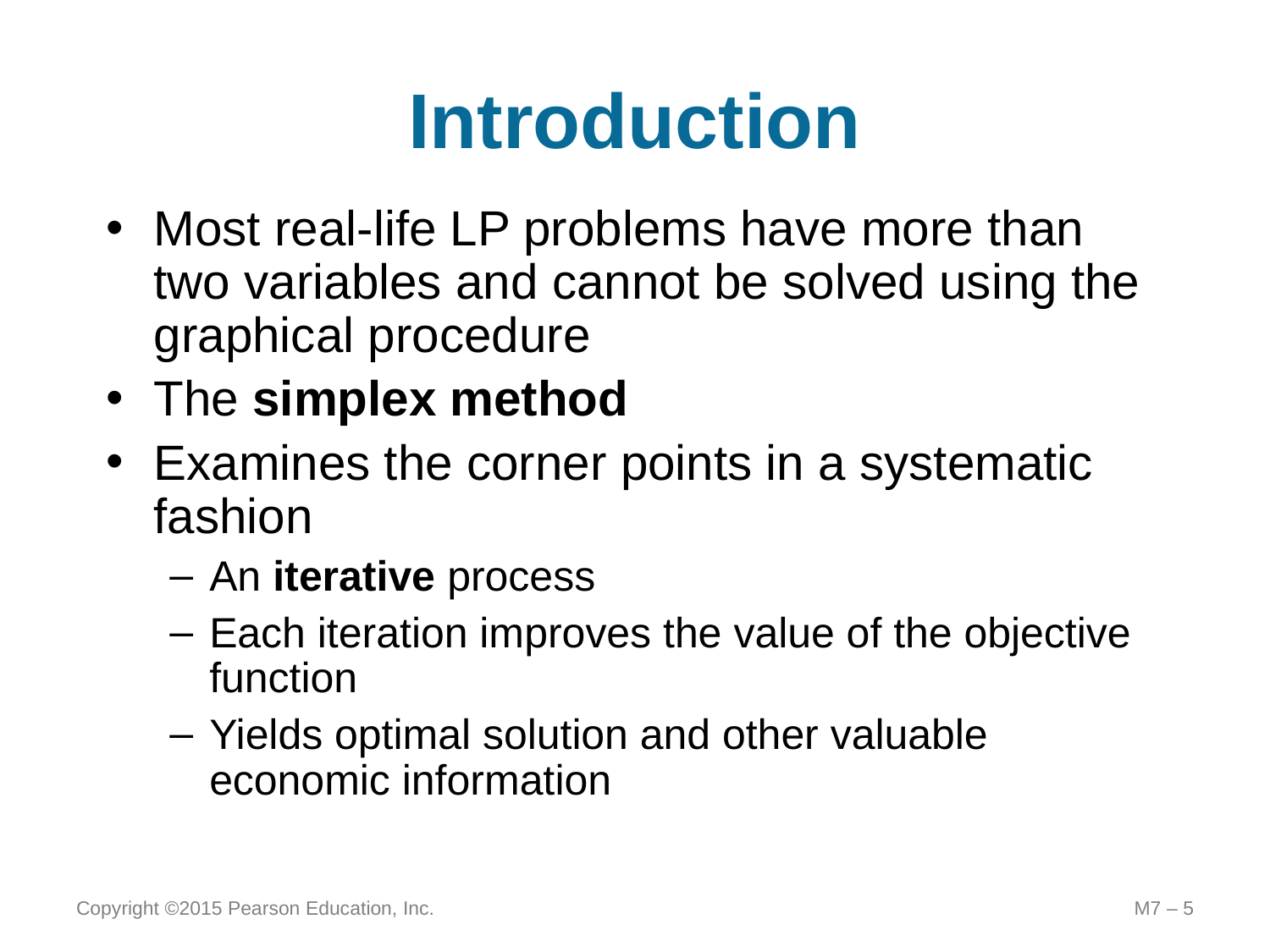

# Introduction
Most real-life LP problems have more than two variables and cannot be solved using the graphical procedure
The simplex method
Examines the corner points in a systematic fashion
An iterative process
Each iteration improves the value of the objective function
Yields optimal solution and other valuable economic information

Copyright ©2015 Pearson Education, Inc.
M7 – 5